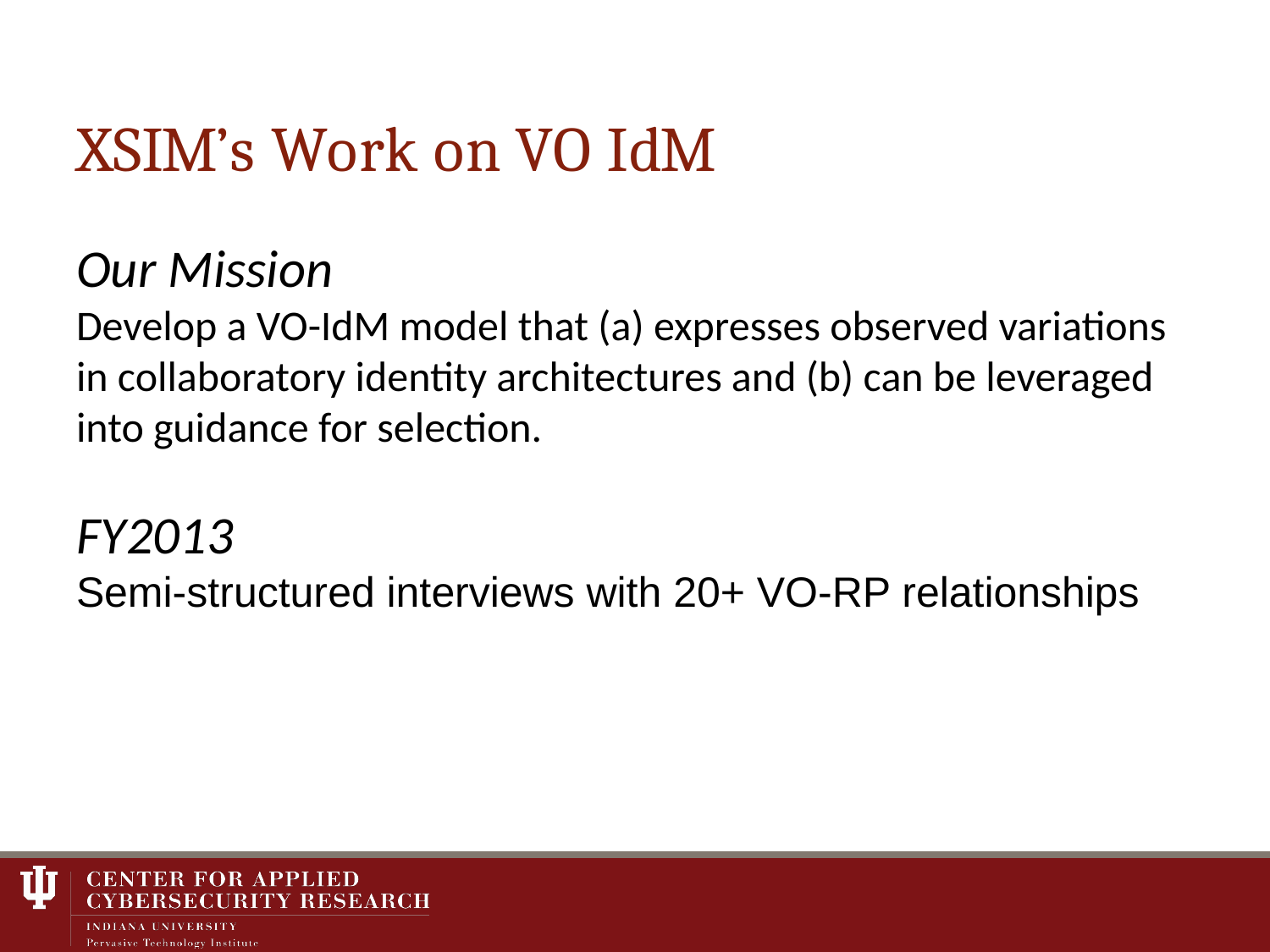

# XSIM’s Work on VO IdM
Our Mission
Develop a VO-IdM model that (a) expresses observed variations in collaboratory identity architectures and (b) can be leveraged into guidance for selection.

FY2013
Semi-structured interviews with 20+ VO-RP relationships